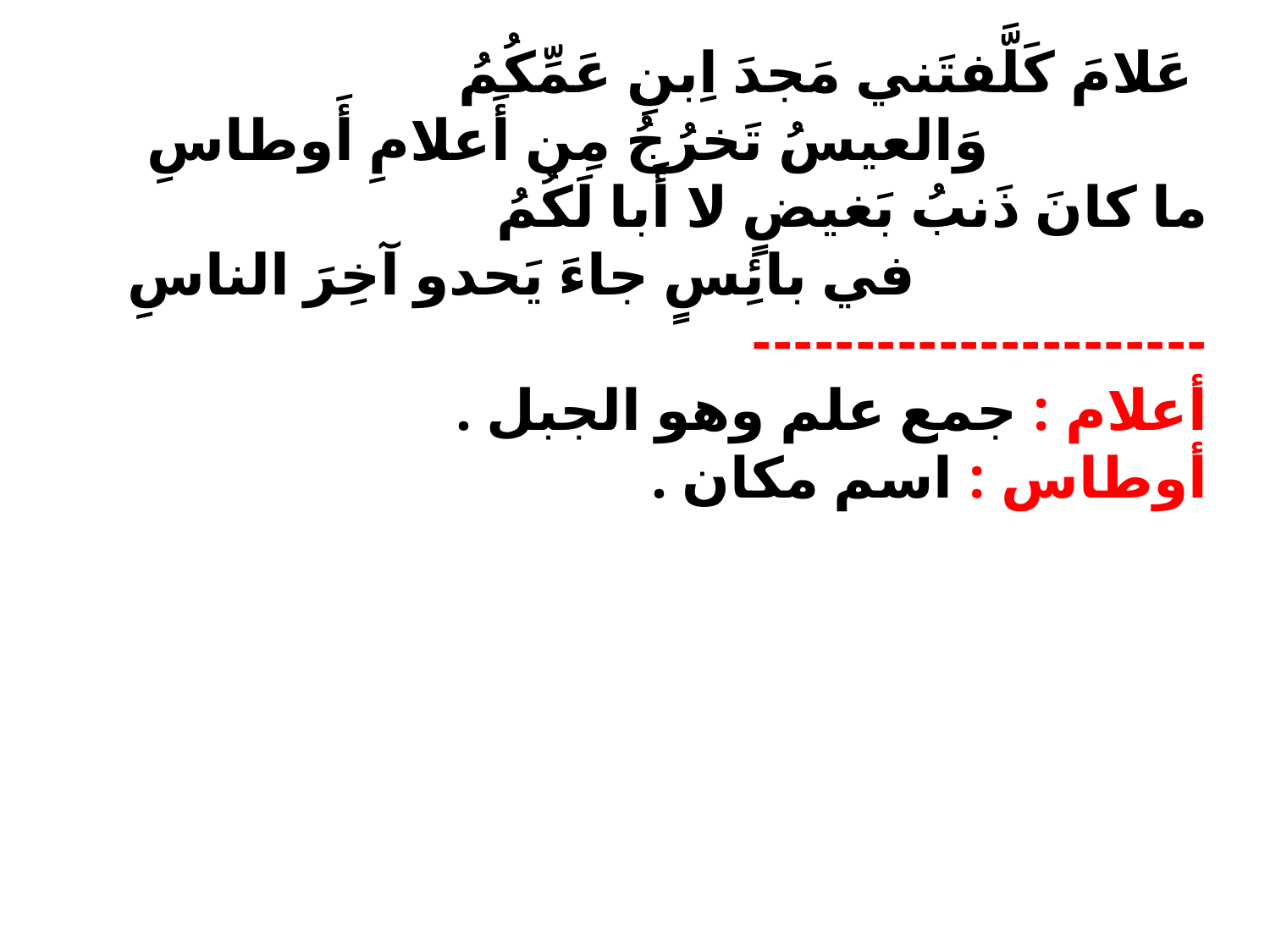

عَلامَ كَلَّفتَني مَجدَ اِبنِ عَمِّكُمُ
               وَالعيسُ تَخرُجُ مِن أَعلامِ أَوطاسِ
ما كانَ ذَنبُ بَغيضٍ لا أَبا لَكُمُ
                    في بائِسٍ جاءَ يَحدو آخِرَ الناسِ
----------------------
أعلام : جمع علم وهو الجبل .
أوطاس : اسم مكان .